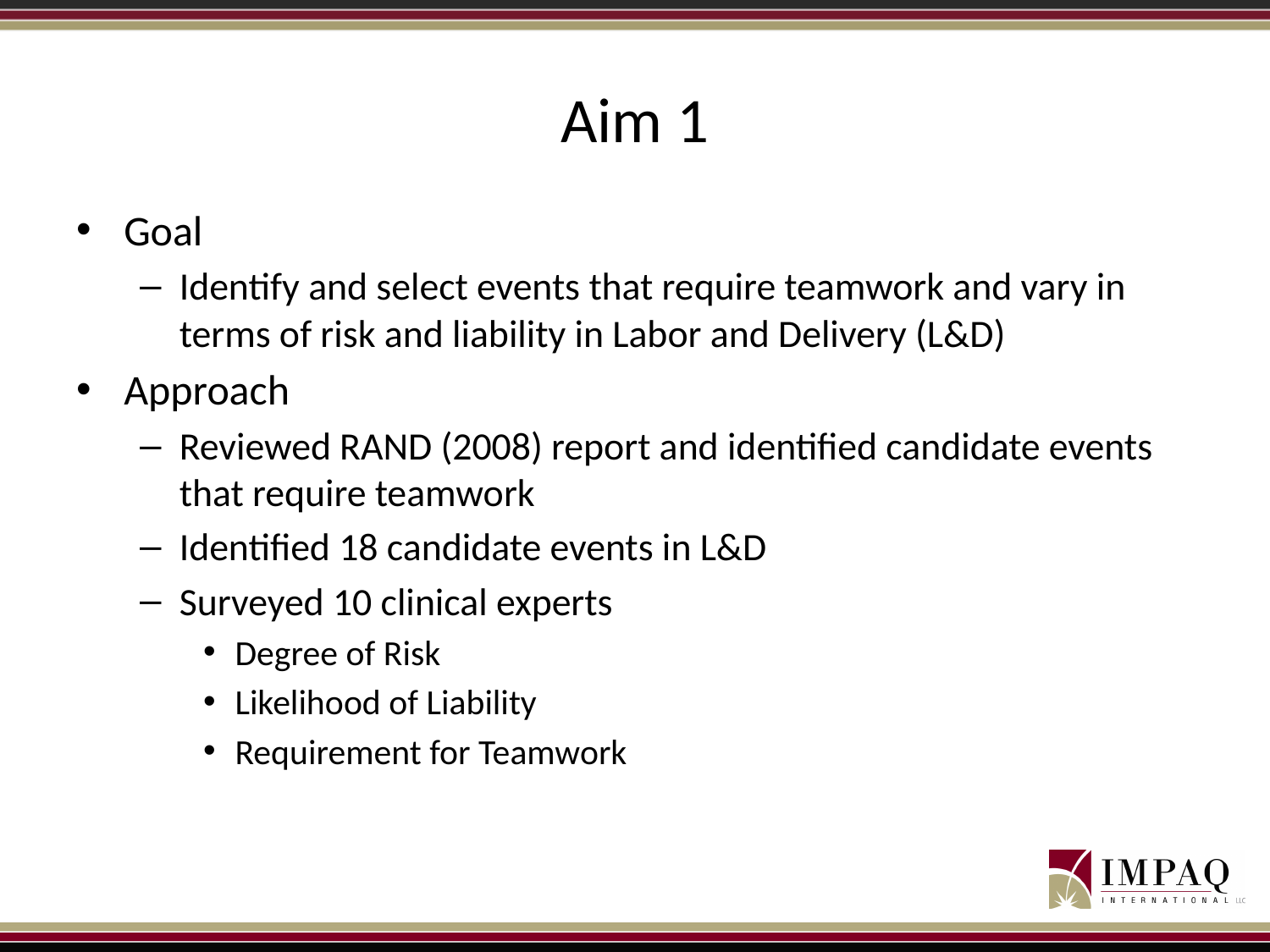

# Aim 1
Goal
Identify and select events that require teamwork and vary in terms of risk and liability in Labor and Delivery (L&D)
Approach
Reviewed RAND (2008) report and identified candidate events that require teamwork
Identified 18 candidate events in L&D
Surveyed 10 clinical experts
Degree of Risk
Likelihood of Liability
Requirement for Teamwork